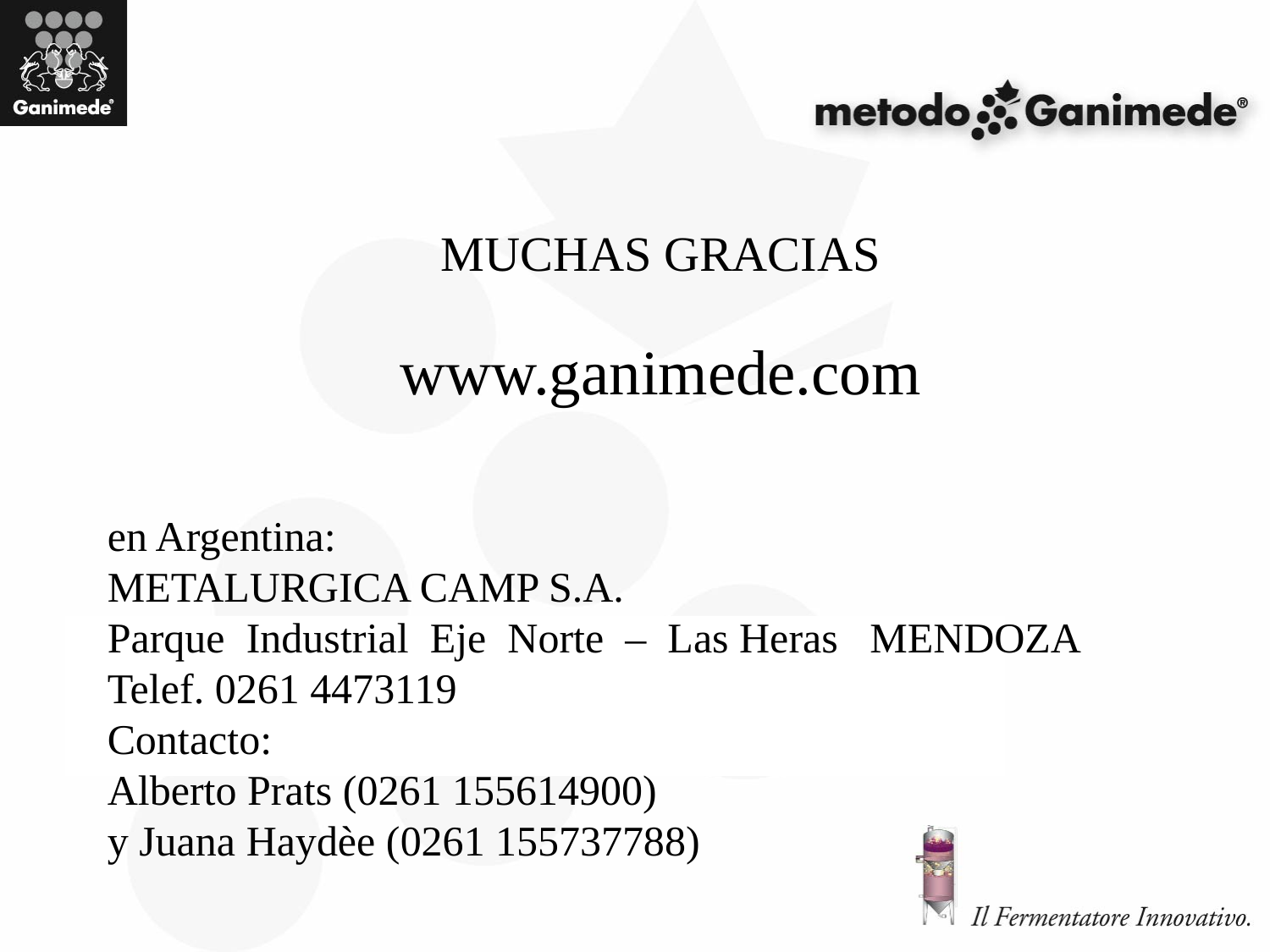

MUCHAS GRACIAS

www.ganimede.com

en Argentina:
METALURGICA CAMP S.A.
Parque  Industrial  Eje  Norte  –  Las Heras   MENDOZA
Telef. 0261 4473119
Contacto:
Alberto Prats (0261 155614900)
y Juana Haydèe (0261 155737788)